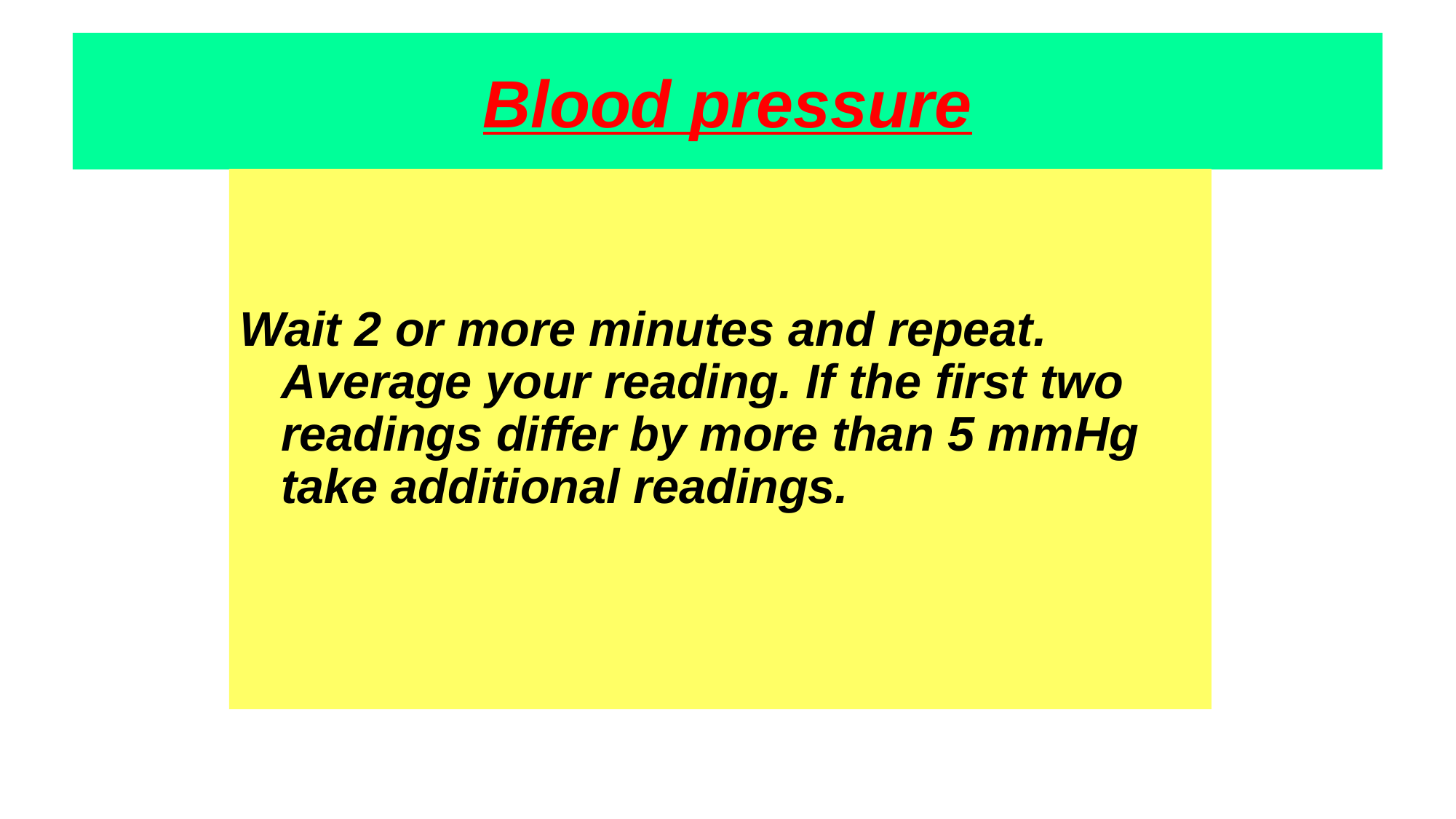

# Blood pressure

Wait 2 or more minutes and repeat. Average your reading. If the first two readings differ by more than 5 mmHg take additional readings.